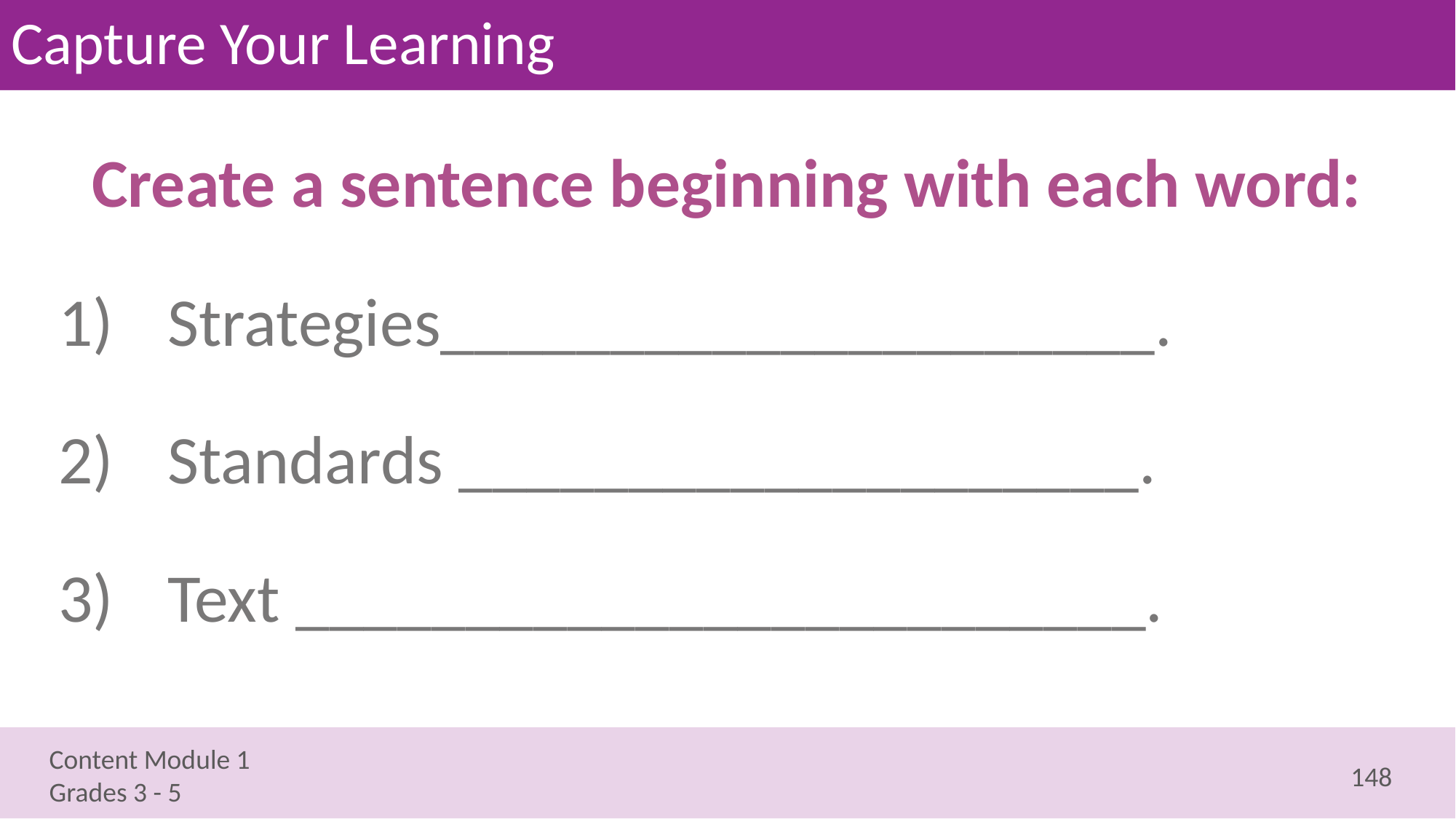

# Capture Your Learning
Create a sentence beginning with each word:
Strategies_____________________.
Standards ____________________.
Text _________________________.

148